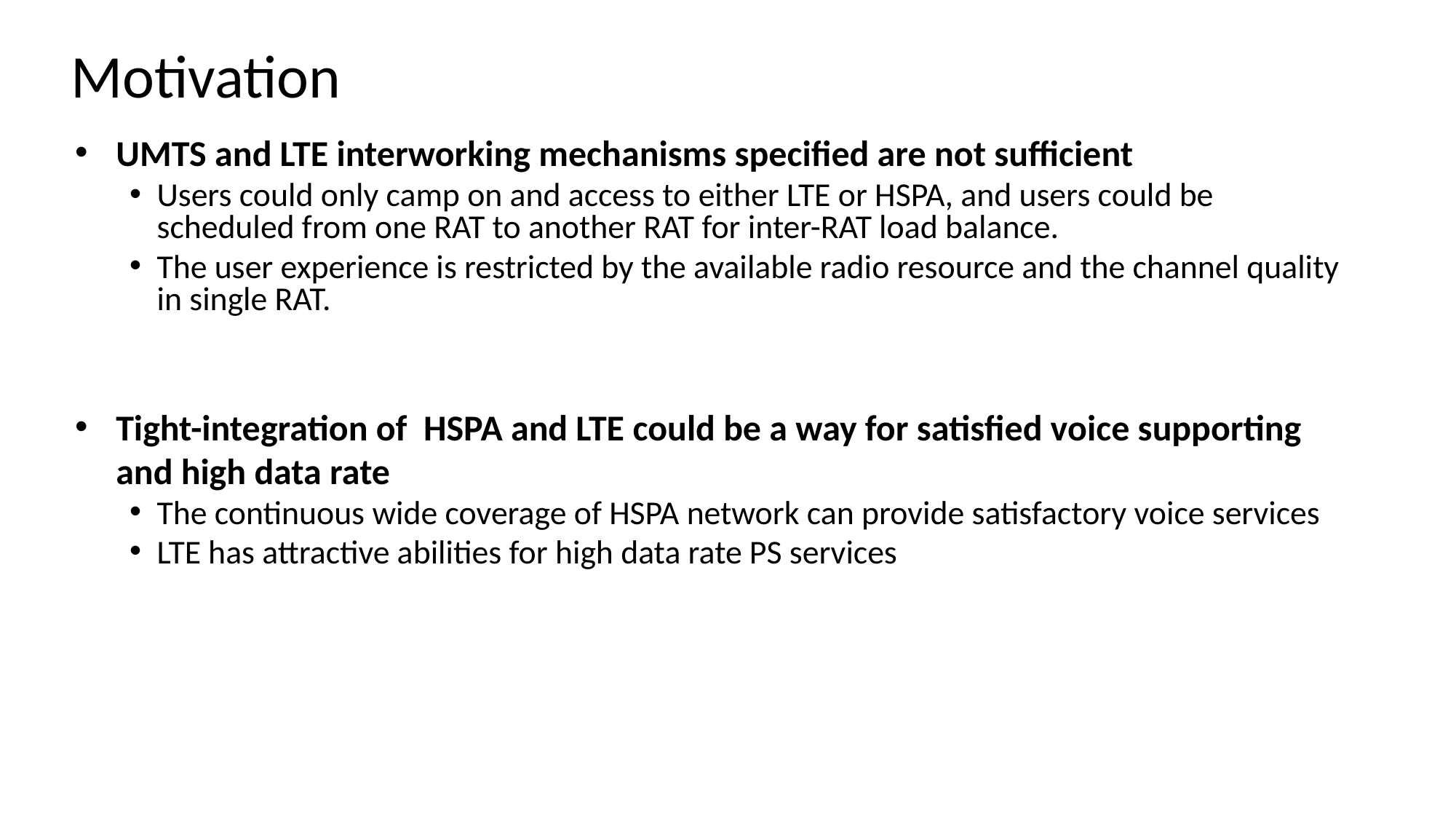

# Motivation
UMTS and LTE interworking mechanisms specified are not sufficient
Users could only camp on and access to either LTE or HSPA, and users could be scheduled from one RAT to another RAT for inter-RAT load balance.
The user experience is restricted by the available radio resource and the channel quality in single RAT.

Tight-integration of  HSPA and LTE could be a way for satisfied voice supporting and high data rate
The continuous wide coverage of HSPA network can provide satisfactory voice services
LTE has attractive abilities for high data rate PS services